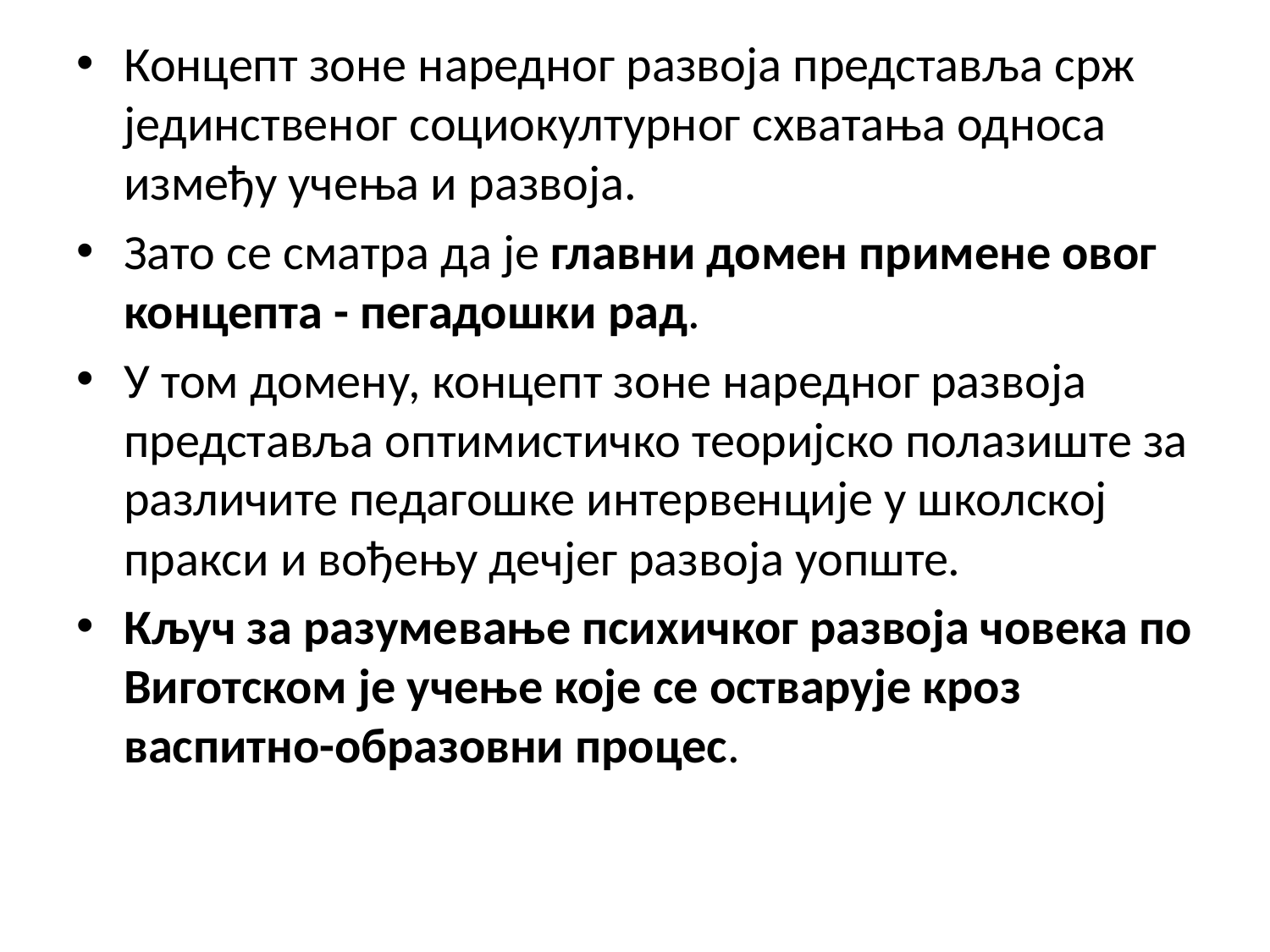

Концепт зоне наредног развоја представља срж јединственог социокултурног схватања односа између учења и развоја.
Зато се сматра да је главни домен примене овог концепта - пегадошки рад.
У том домену, концепт зоне наредног развоја представља оптимистичко теоријско полазиште за различите педагошке интервенције у школској пракси и вођењу дечјег развоја уопште.
Кључ за разумевање психичког развоја човека по Виготском је учење које се остварује кроз васпитно-образовни процес.